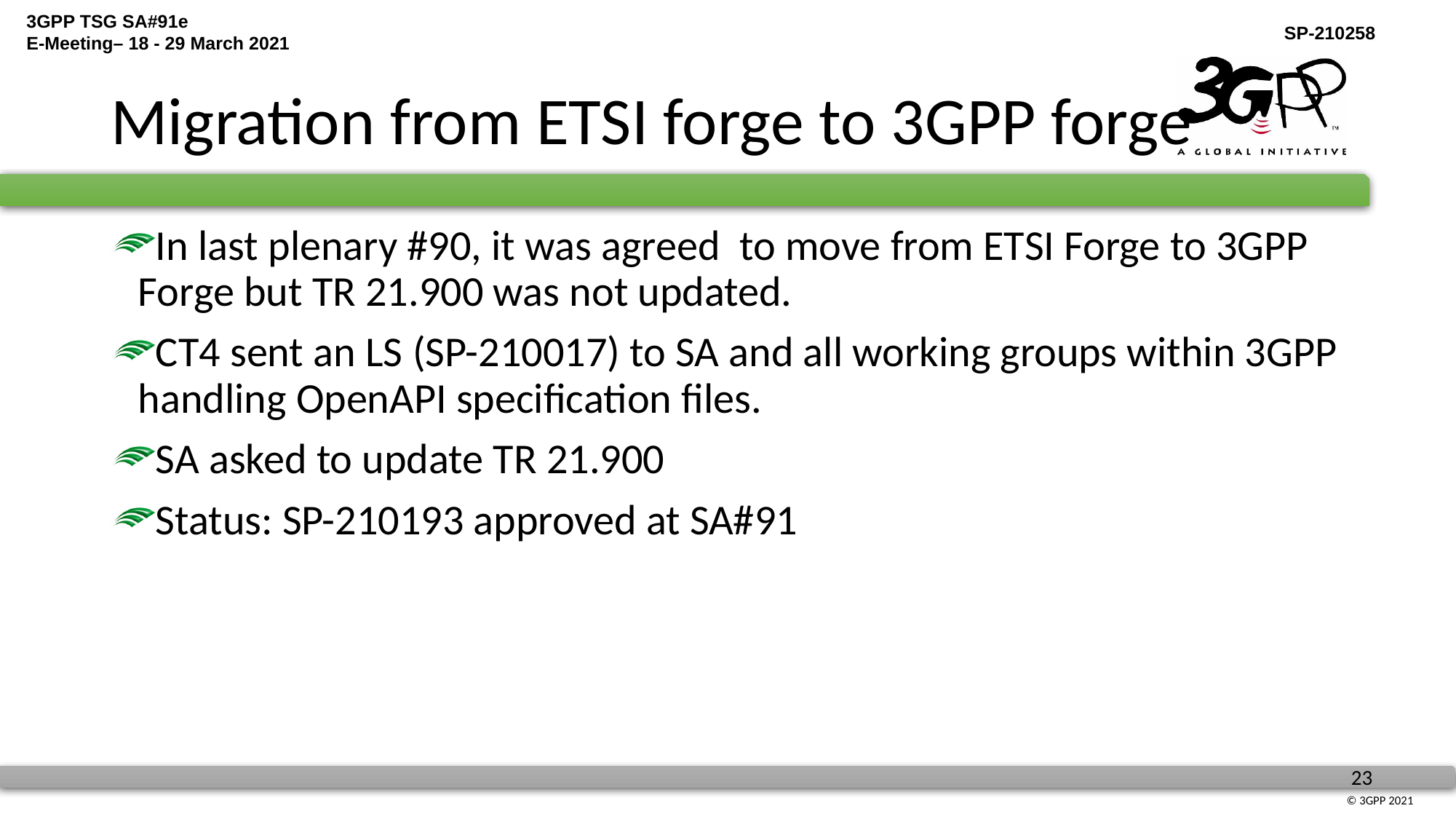

# Migration from ETSI forge to 3GPP forge
In last plenary #90, it was agreed  to move from ETSI Forge to 3GPP Forge but TR 21.900 was not updated.
CT4 sent an LS (SP-210017) to SA and all working groups within 3GPP handling OpenAPI specification files.
SA asked to update TR 21.900
Status: SP-210193 approved at SA#91